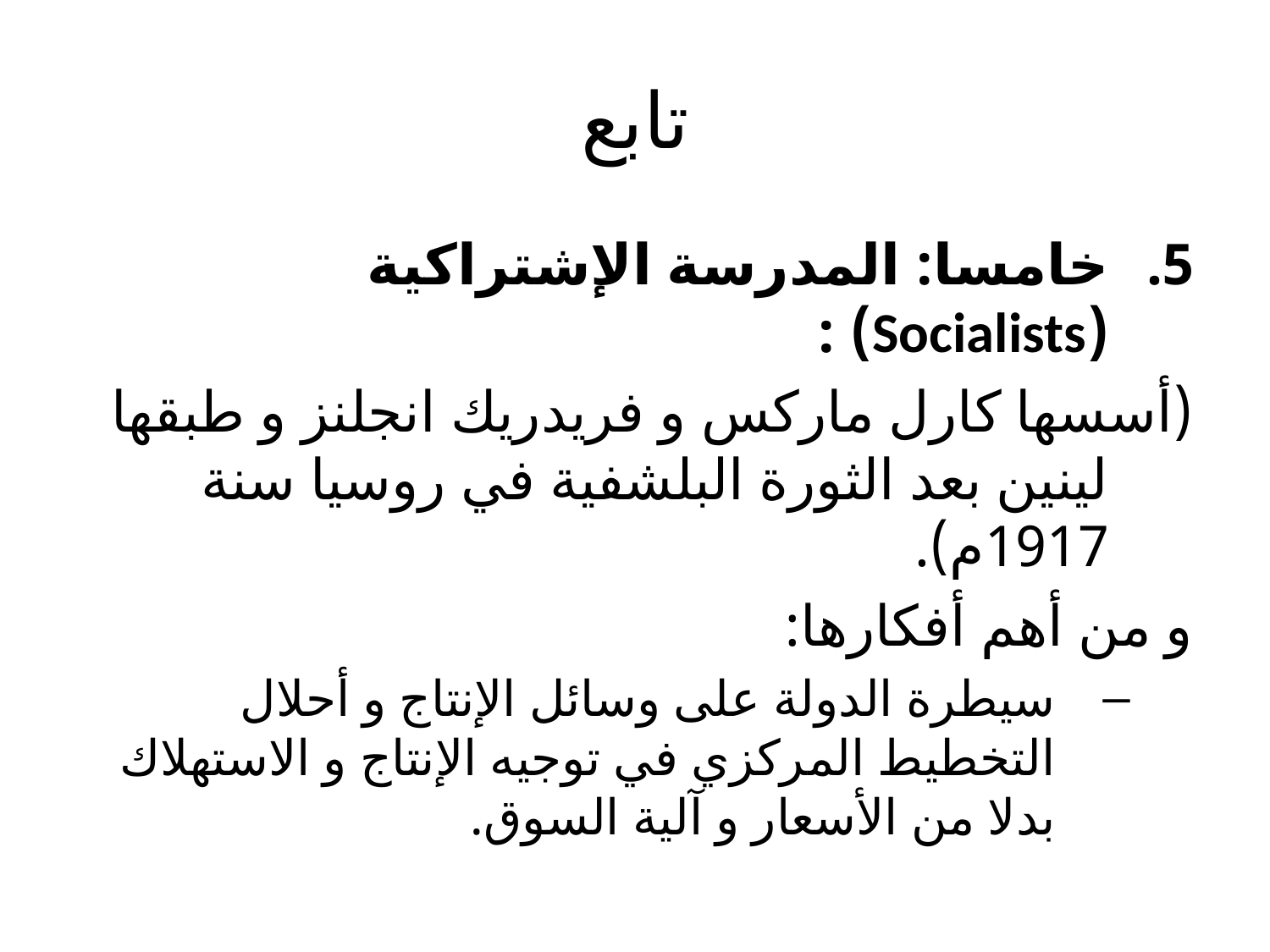

# تابع
خامسا: المدرسة الإشتراكية (Socialists) :
(أسسها كارل ماركس و فريدريك انجلنز و طبقها لينين بعد الثورة البلشفية في روسيا سنة 1917م).
و من أهم أفكارها:
سيطرة الدولة على وسائل الإنتاج و أحلال التخطيط المركزي في توجيه الإنتاج و الاستهلاك بدلا من الأسعار و آلية السوق.